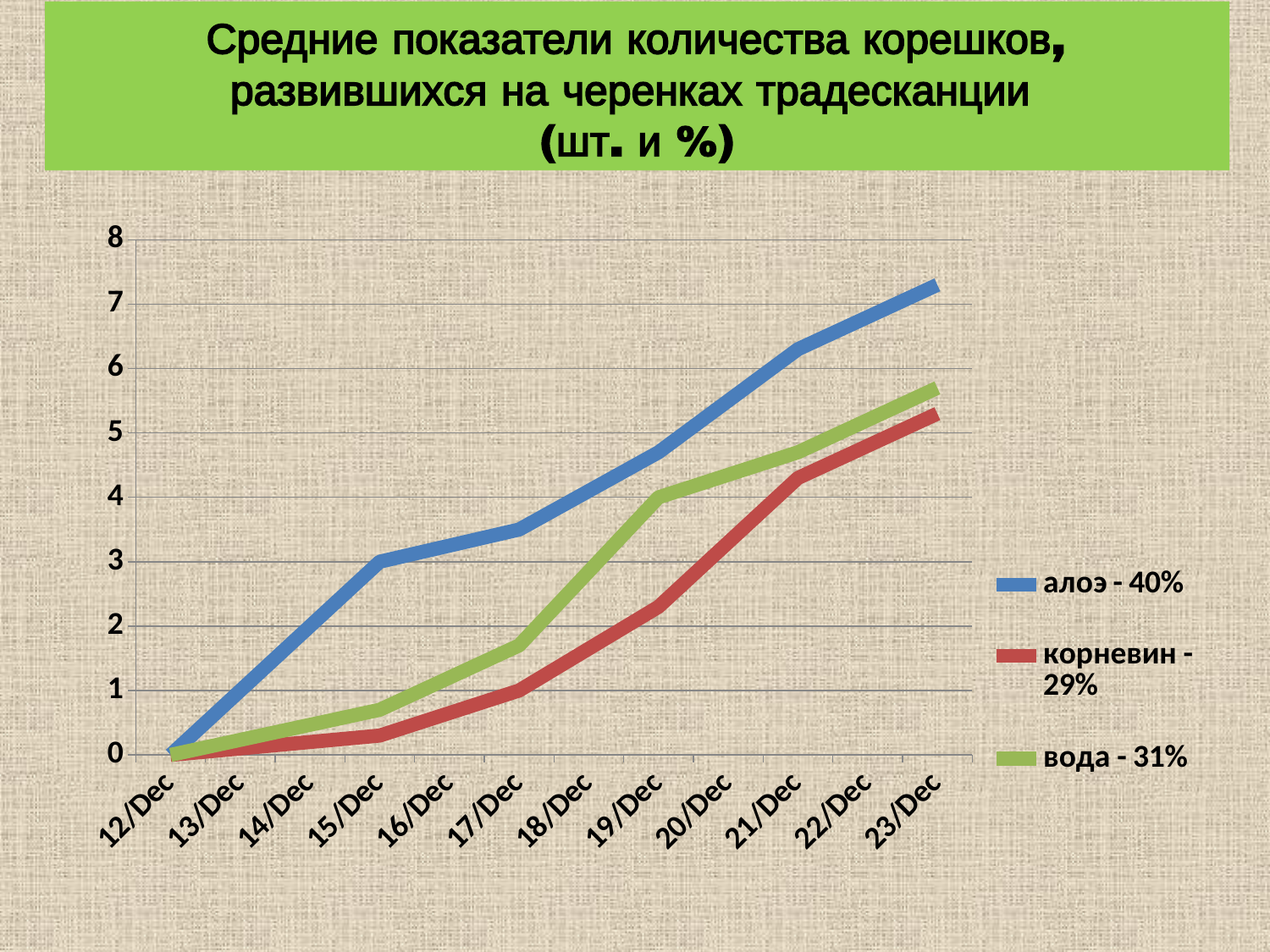

Средние показатели количества корешков,
развившихся на черенках традесканции
(шт. и %)

### Chart

| Category | алоэ - 40% | корневин - 29% | вода - 31% |
|---|---|---|---|
| 42350 | 0.0 | 0.0 | 0.0 |
| 42353 | 3.0 | 0.3000000000000003 | 0.7000000000000006 |
| 42355 | 3.5 | 1.0 | 1.7000000000000013 |
| 42357 | 4.7 | 2.3 | 4.0 |
| 42359 | 6.3 | 4.3 | 4.7 |
| 42361 | 7.3 | 5.3 | 5.7 |